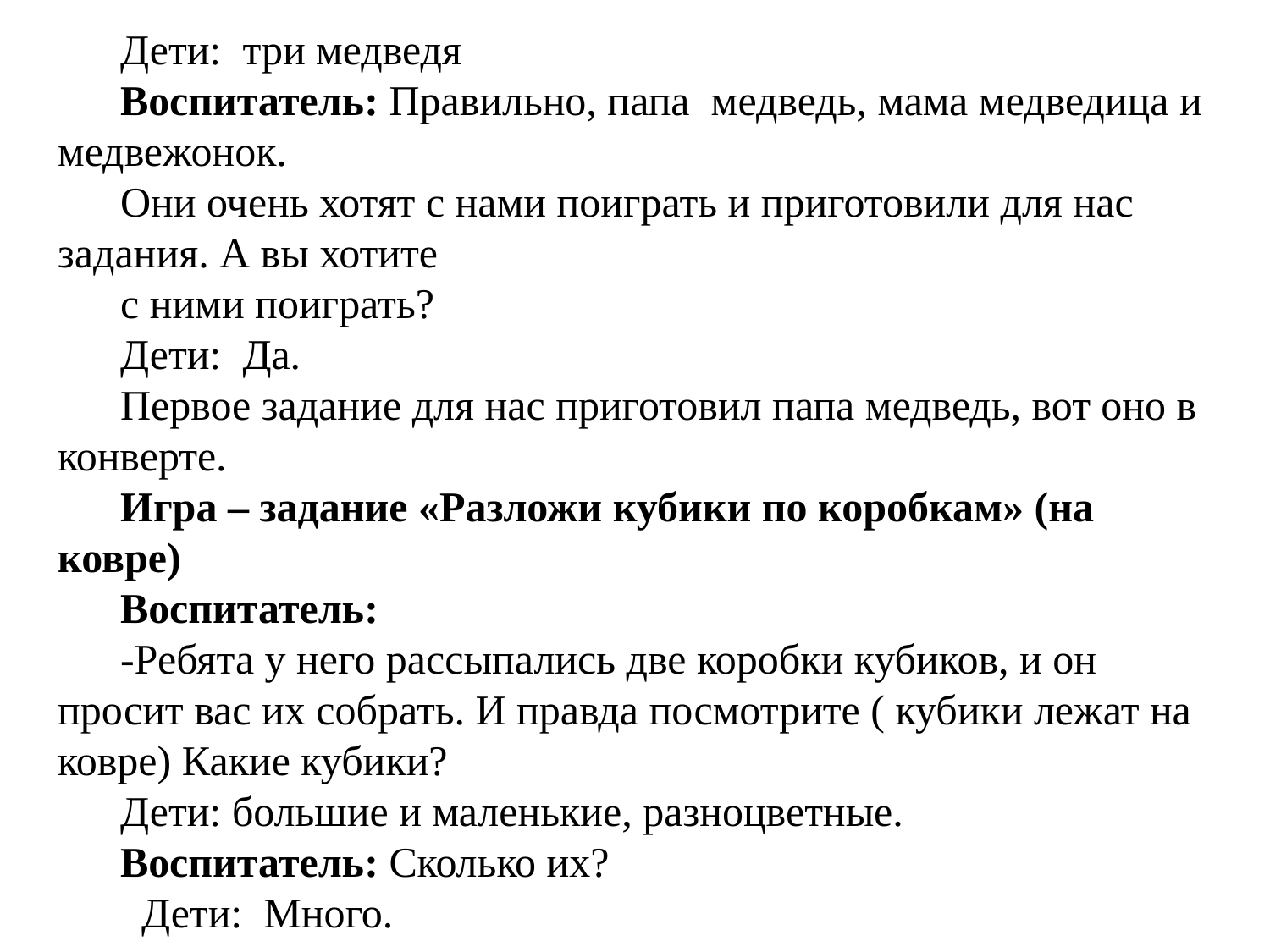

Дети:  три медведя
Воспитатель: Правильно, папа  медведь, мама медведица и медвежонок.
Они очень хотят с нами поиграть и приготовили для нас задания. А вы хотите
с ними поиграть?
Дети:  Да.
Первое задание для нас приготовил папа медведь, вот оно в конверте.
Игра – задание «Разложи кубики по коробкам» (на ковре)
Воспитатель:
-Ребята у него рассыпались две коробки кубиков, и он просит вас их собрать. И правда посмотрите ( кубики лежат на ковре) Какие кубики?
Дети: большие и маленькие, разноцветные.
Воспитатель: Сколько их?
  Дети:  Много.